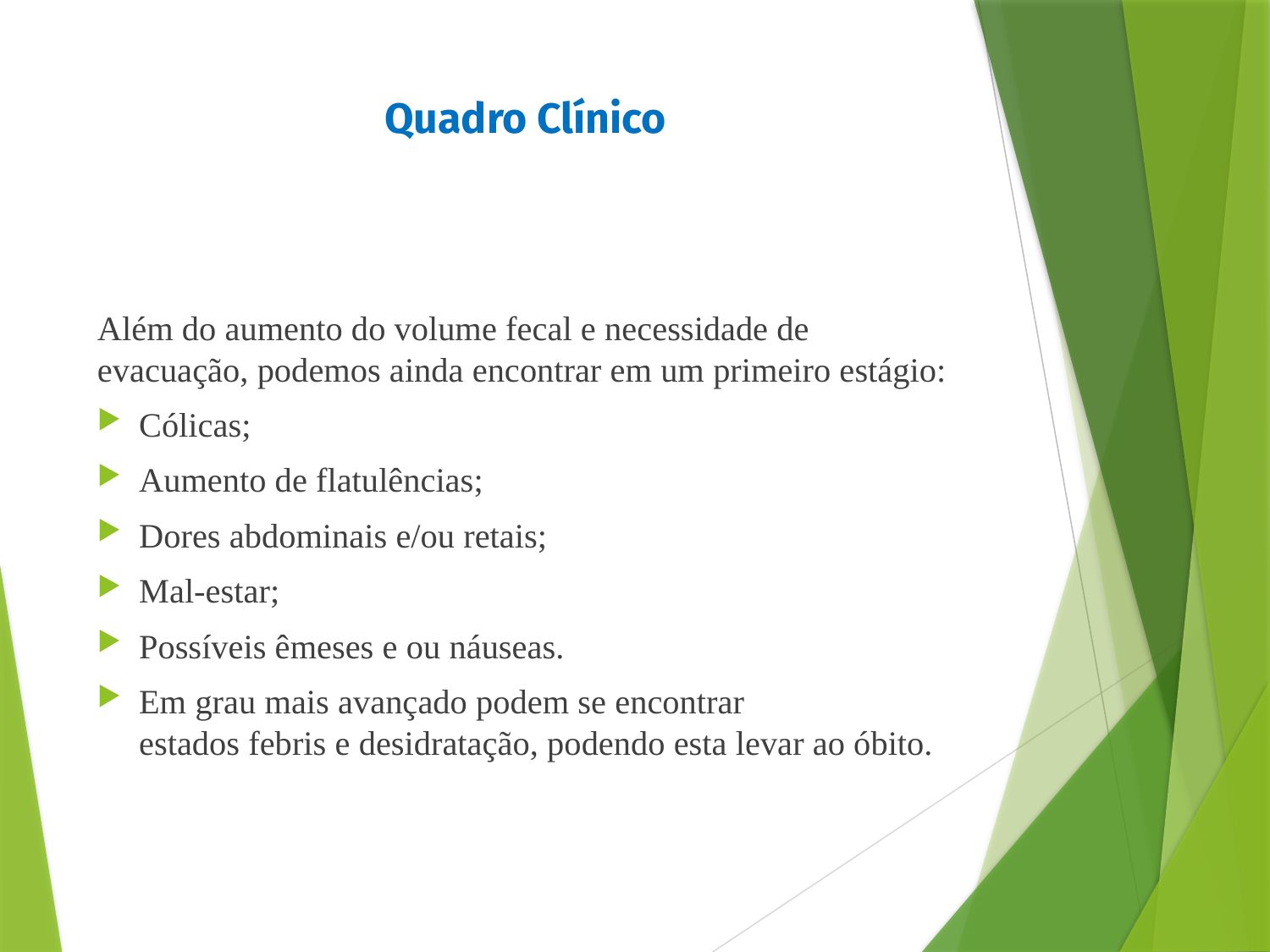

# Quadro Clínico
Além do aumento do volume fecal e necessidade de evacuação, podemos ainda encontrar em um primeiro estágio:
Cólicas;
Aumento de flatulências;
Dores abdominais e/ou retais;
Mal-estar;
Possíveis êmeses e ou náuseas.
Em grau mais avançado podem se encontrar estados febris e desidratação, podendo esta levar ao óbito.